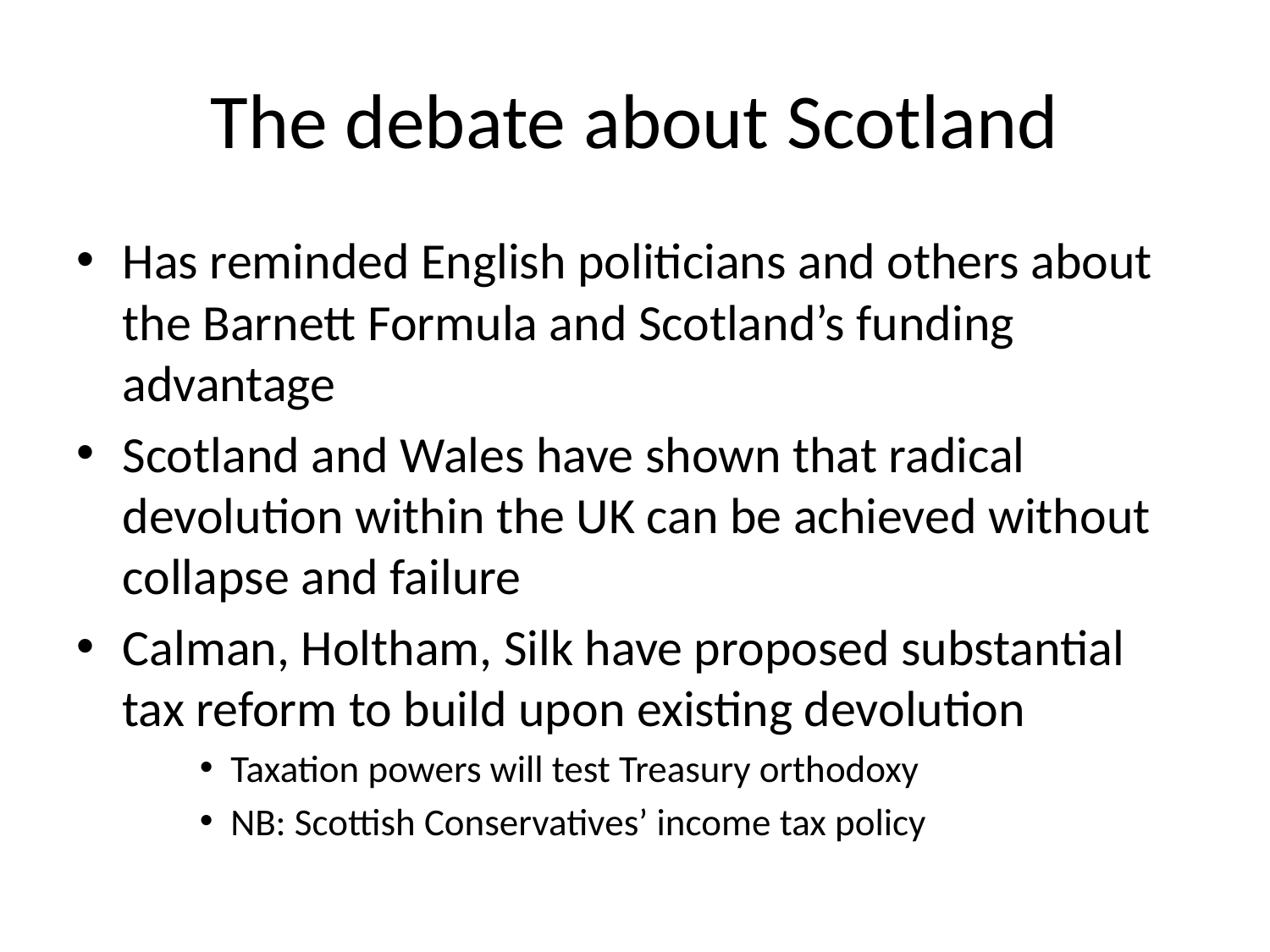

# The debate about Scotland
Has reminded English politicians and others about the Barnett Formula and Scotland’s funding advantage
Scotland and Wales have shown that radical devolution within the UK can be achieved without collapse and failure
Calman, Holtham, Silk have proposed substantial tax reform to build upon existing devolution
Taxation powers will test Treasury orthodoxy
NB: Scottish Conservatives’ income tax policy